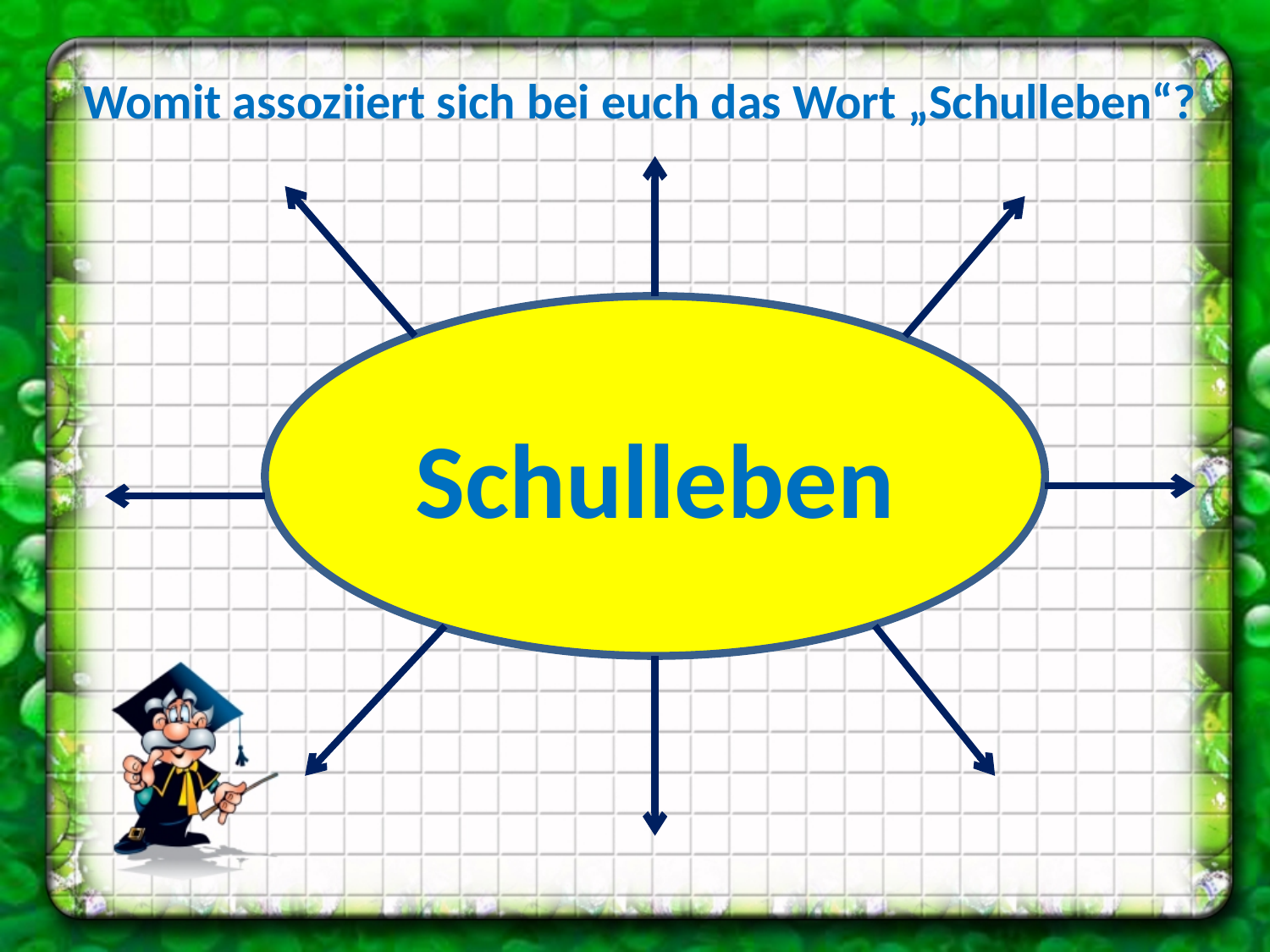

Womit assoziiert sich bei euch das Wort „Schulleben“?
Schulleben